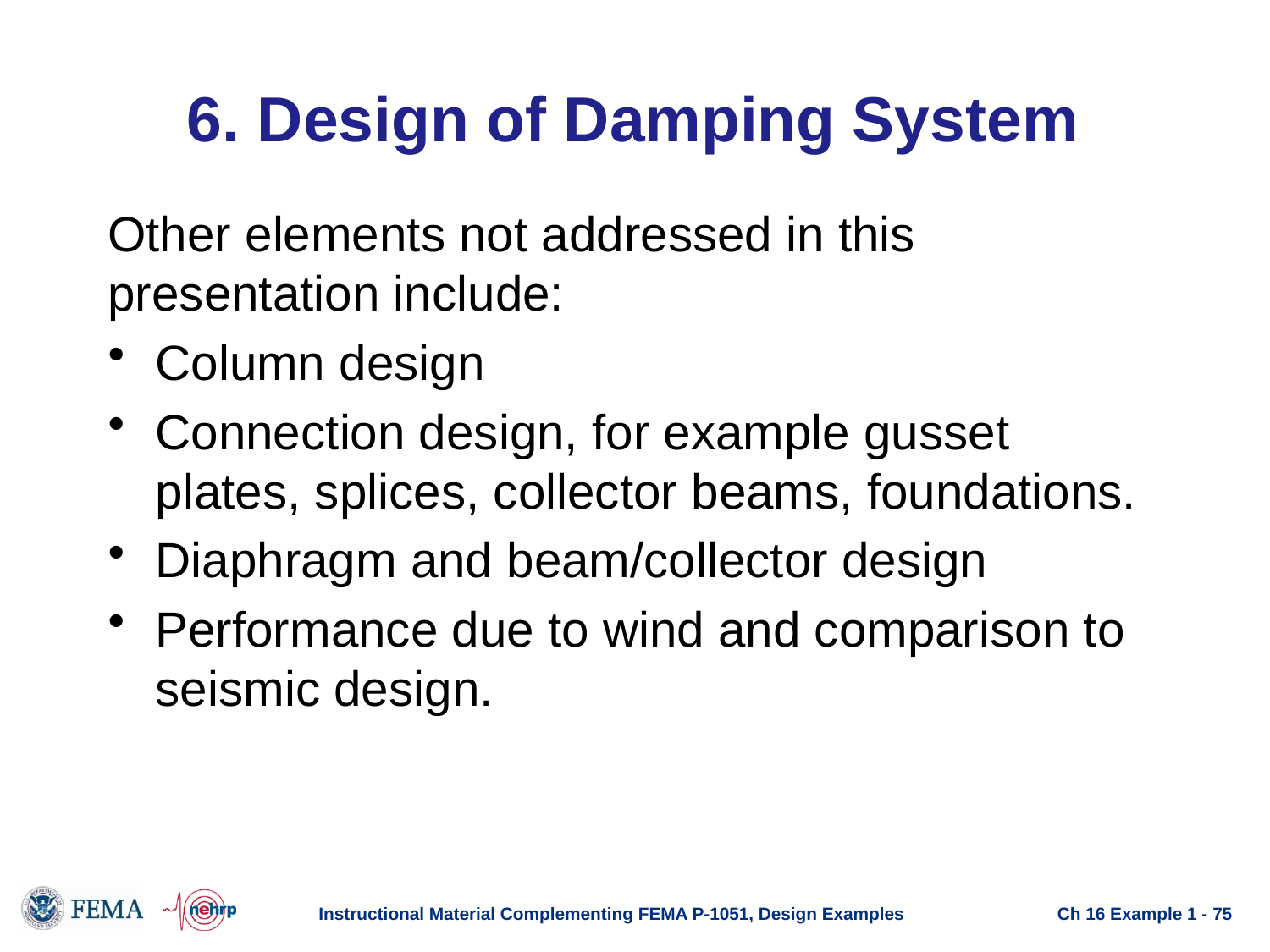

# 6. Design of Damping System
Other elements not addressed in this presentation include:
Column design
Connection design, for example gusset plates, splices, collector beams, foundations.
Diaphragm and beam/collector design
Performance due to wind and comparison to seismic design.

Instructional Material Complementing FEMA P-1051, Design Examples
Ch 16 Example 1 - 75